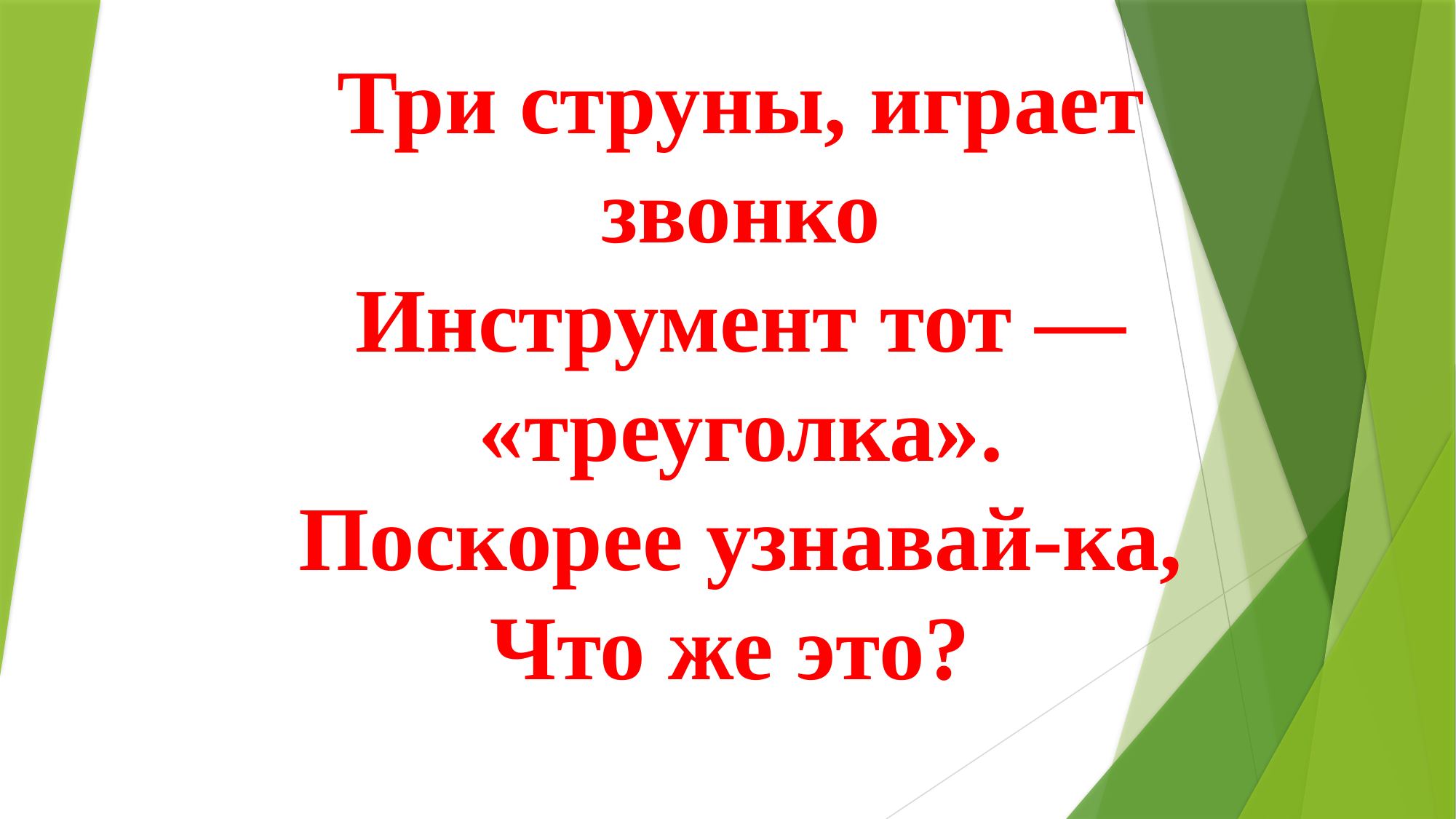

# Три струны, играет звонко Инструмент тот — «треуголка». Поскорее узнавай-ка, Что же это?